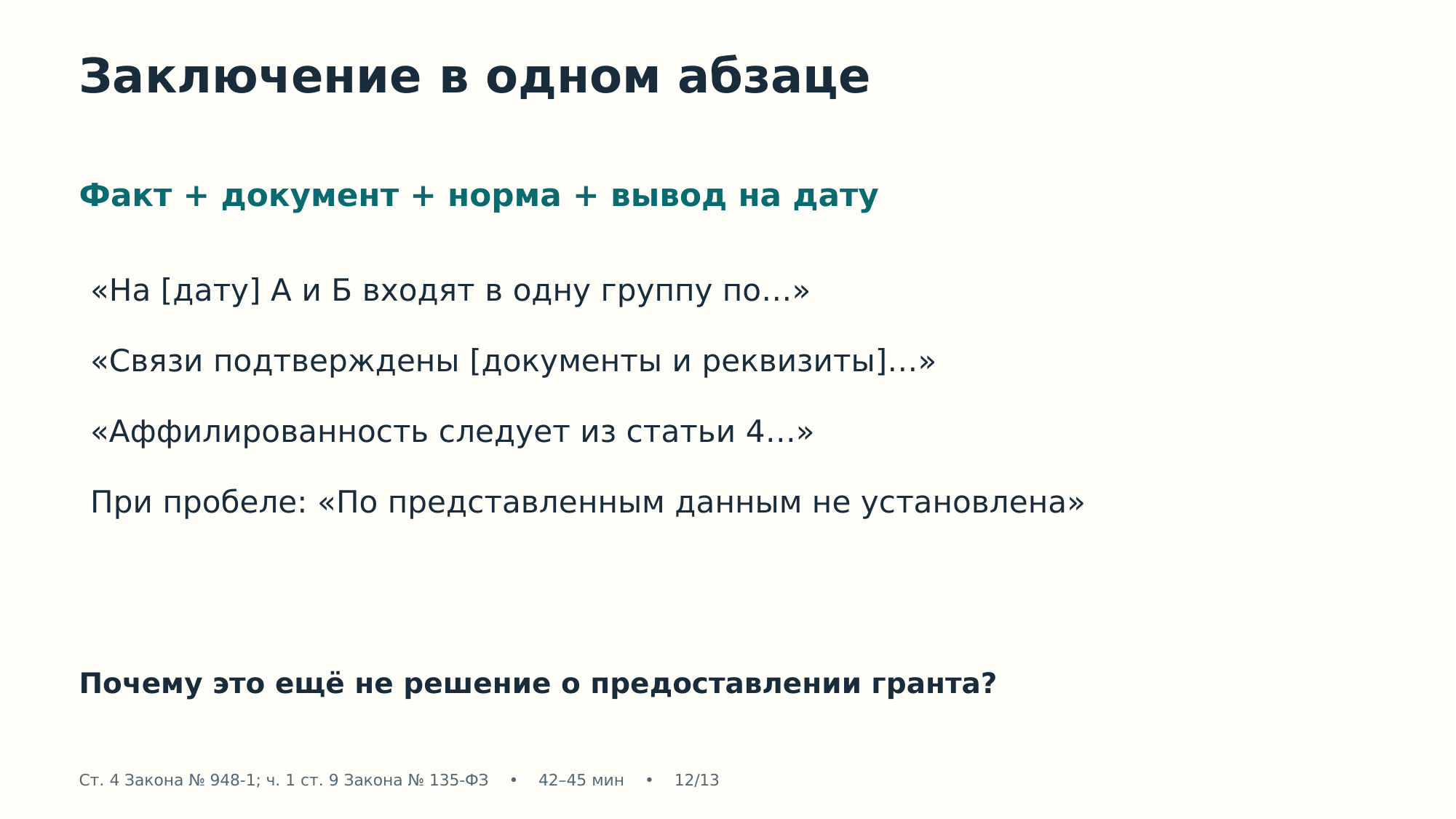

Заключение в одном абзаце
Факт + документ + норма + вывод на дату
«На [дату] А и Б входят в одну группу по…»
«Связи подтверждены [документы и реквизиты]…»
«Аффилированность следует из статьи 4…»
При пробеле: «По представленным данным не установлена»
Почему это ещё не решение о предоставлении гранта?
Ст. 4 Закона № 948-1; ч. 1 ст. 9 Закона № 135-ФЗ    •    42–45 мин    •    12/13